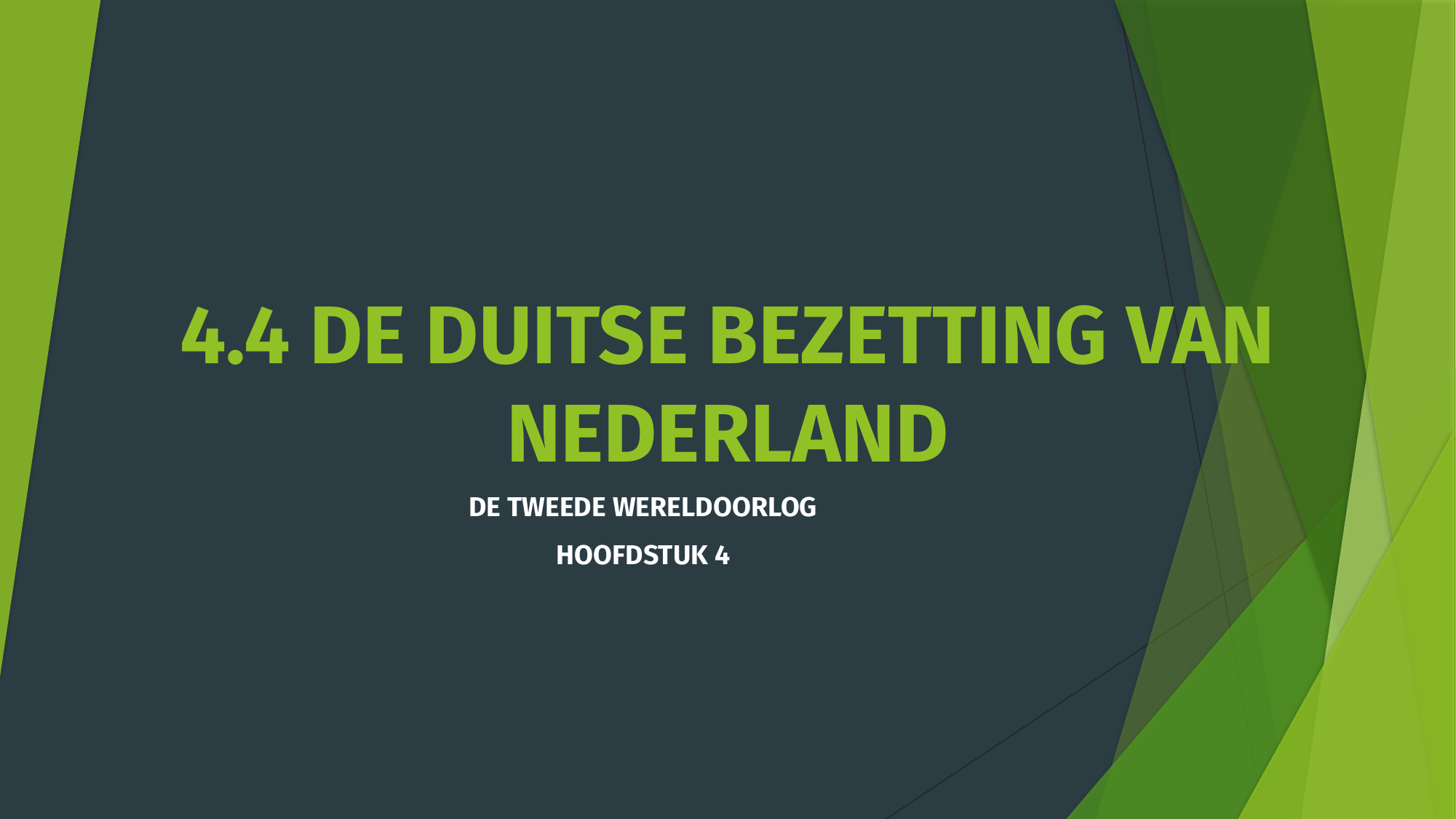

# 4.4 DE DUITSE BEZETTING VAN NEDERLAND
DE TWEEDE WERELDOORLOG
HOOFDSTUK 4